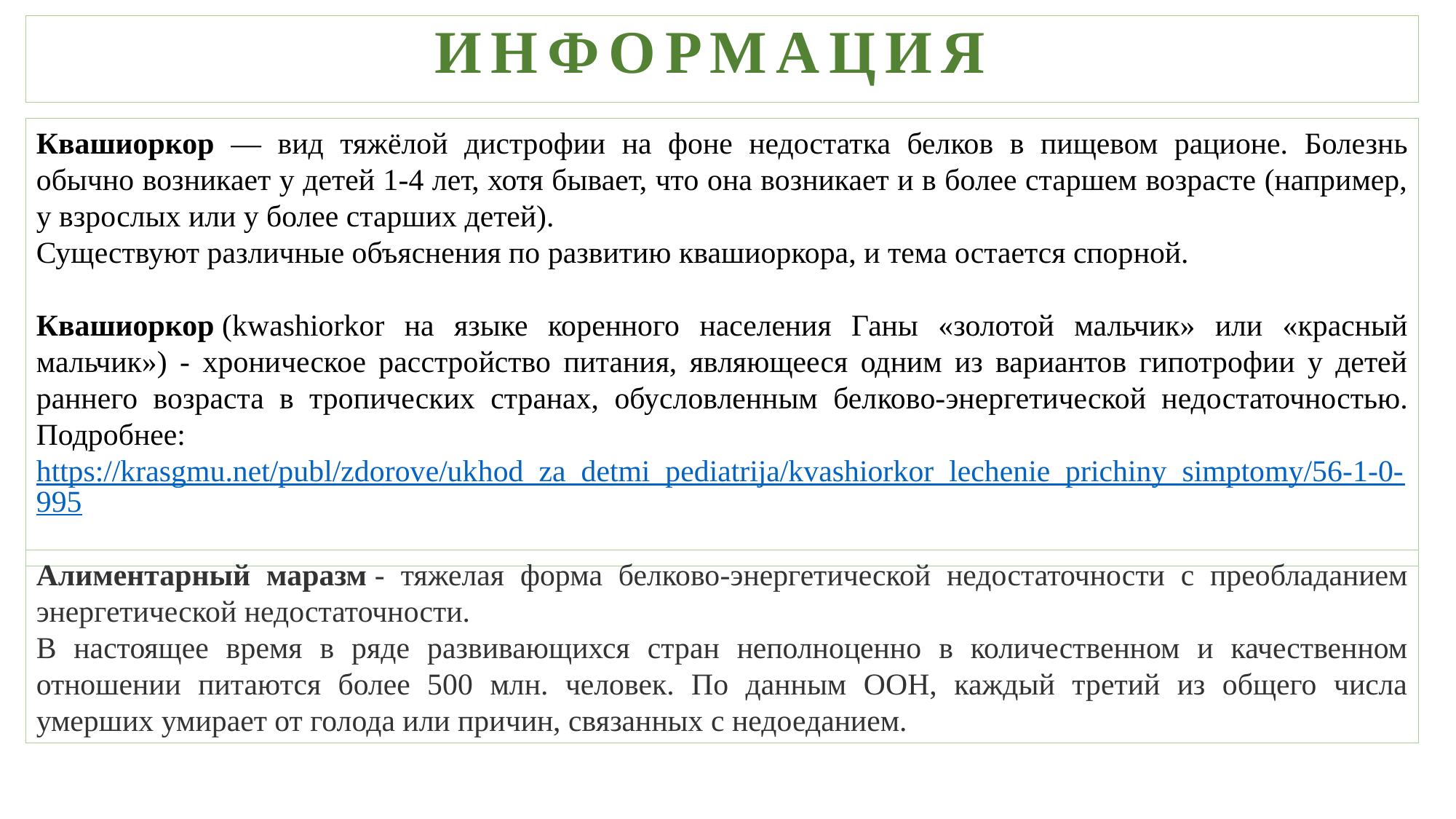

ИНФОРМАЦИЯ
Квашиоркор — вид тяжёлой дистрофии на фоне недостатка белков в пищевом рационе. Болезнь обычно возникает у детей 1-4 лет, хотя бывает, что она возникает и в более старшем возрасте (например, у взрослых или у более старших детей).
Существуют различные объяснения по развитию квашиоркора, и тема остается спорной.

Квашиоркор (kwashiorkor на языке коренного населения Ганы «золотой мальчик» или «красный мальчик») - хроническое расстройство питания, являющееся одним из вариантов гипотрофии у детей раннего возраста в тропических странах, обусловленным бел­ково-энергетической недостаточностью.
Подробнее: https://krasgmu.net/publ/zdorove/ukhod_za_detmi_pediatrija/kvashiorkor_lechenie_prichiny_simptomy/56-1-0-995
Алиментарный маразм - тяжелая форма белково-энергетической недостаточности с преобладанием энергетической недостаточности.
В настоящее время в ряде развивающихся стран неполноценно в количественном и качественном отношении питаются более 500 млн. человек. По данным ООН, каждый третий из общего числа умерших умирает от голода или причин, связанных с недоеданием.